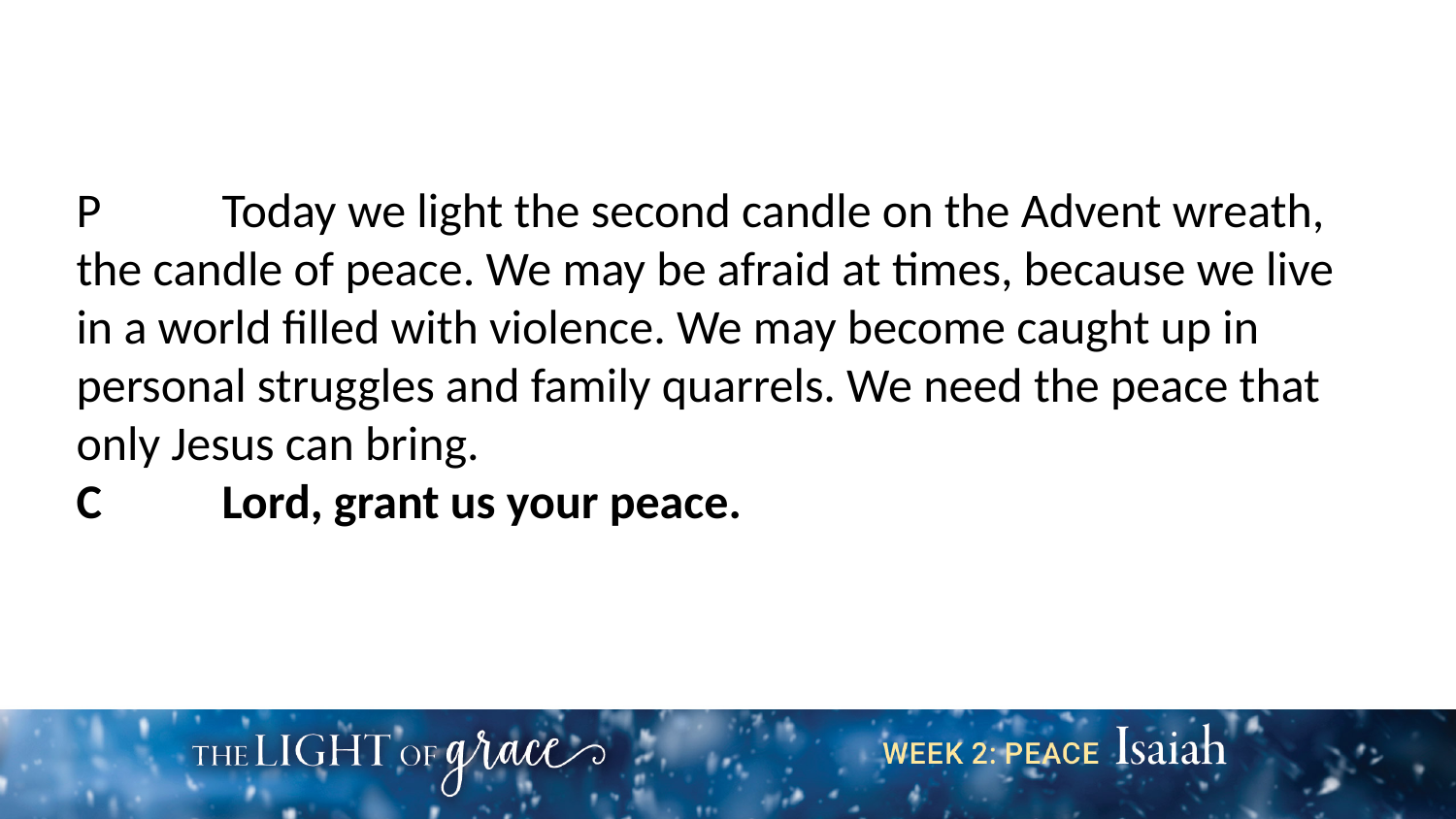

P	Today we light the second candle on the Advent wreath, the candle of peace. We may be afraid at times, because we live in a world filled with violence. We may become caught up in personal struggles and family quarrels. We need the peace that only Jesus can bring.
C	Lord, grant us your peace.